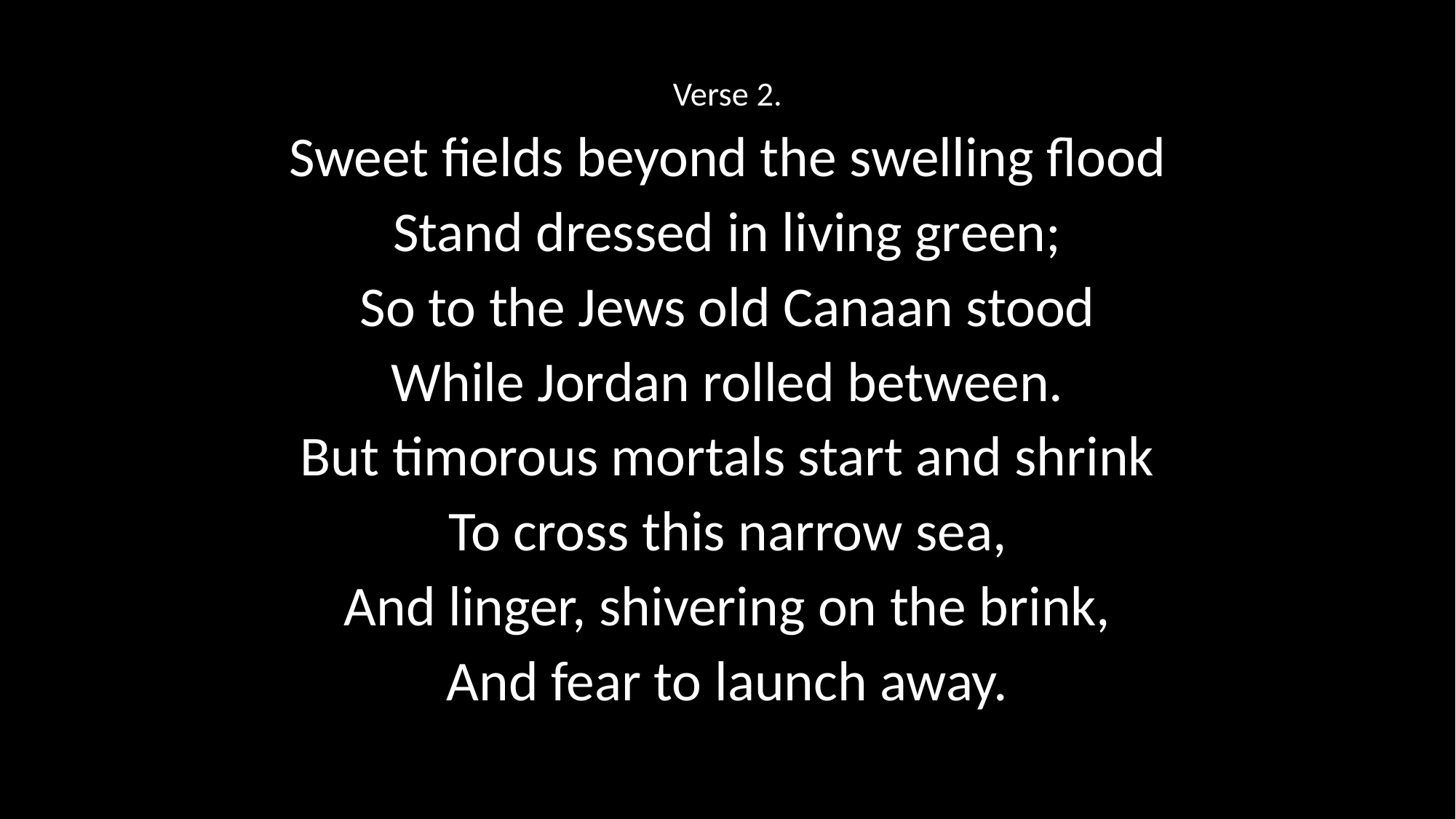

Verse 2.
Sweet fields beyond the swelling flood
Stand dressed in living green;
So to the Jews old Canaan stood
While Jordan rolled between.
But timorous mortals start and shrink
To cross this narrow sea,
And linger, shivering on the brink,
And fear to launch away.